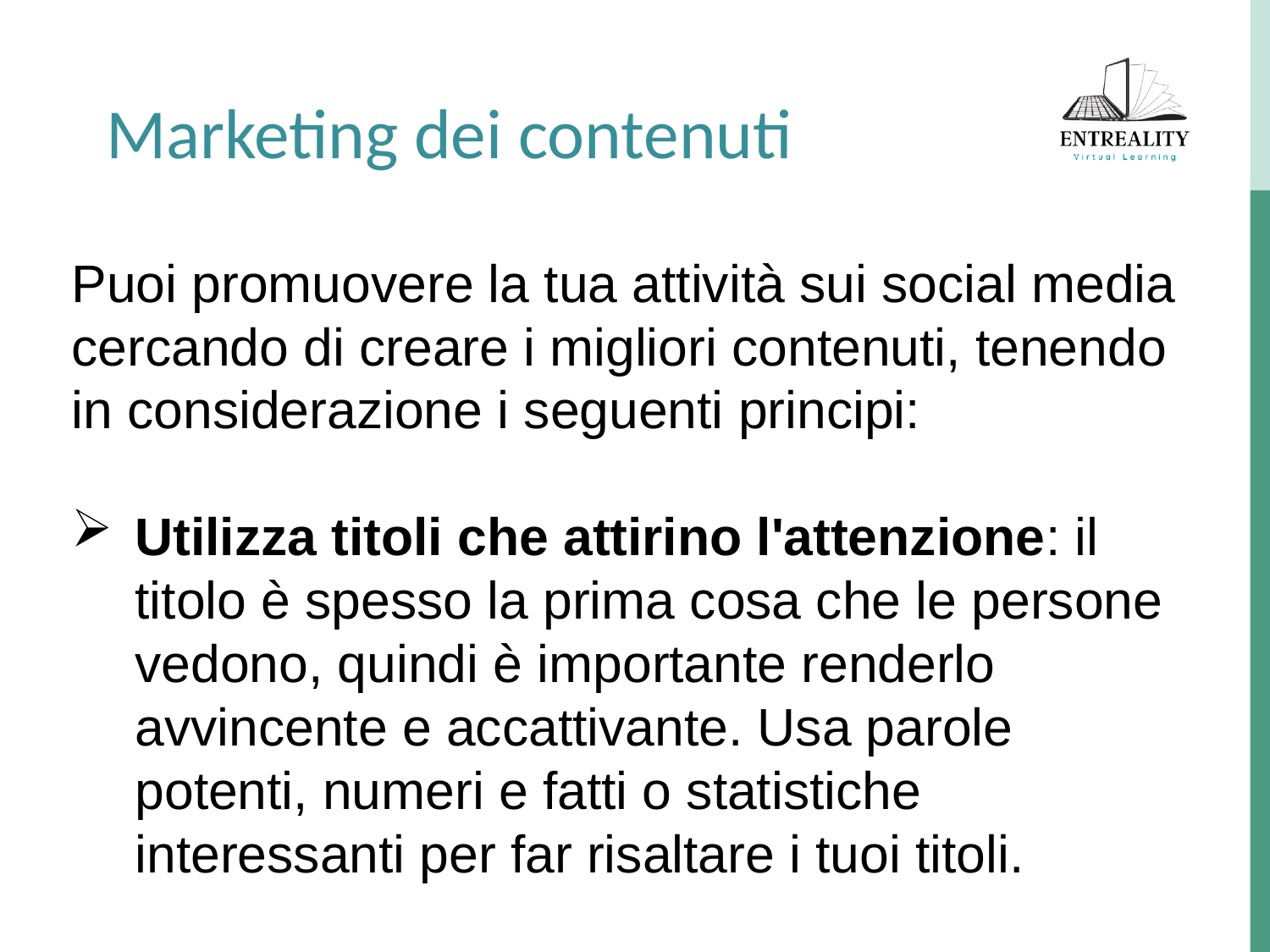

Marketing dei contenuti

Puoi promuovere la tua attività sui social media cercando di creare i migliori contenuti, tenendo in considerazione i seguenti principi:

Utilizza titoli che attirino l'attenzione: il titolo è spesso la prima cosa che le persone vedono, quindi è importante renderlo avvincente e accattivante. Usa parole potenti, numeri e fatti o statistiche interessanti per far risaltare i tuoi titoli.